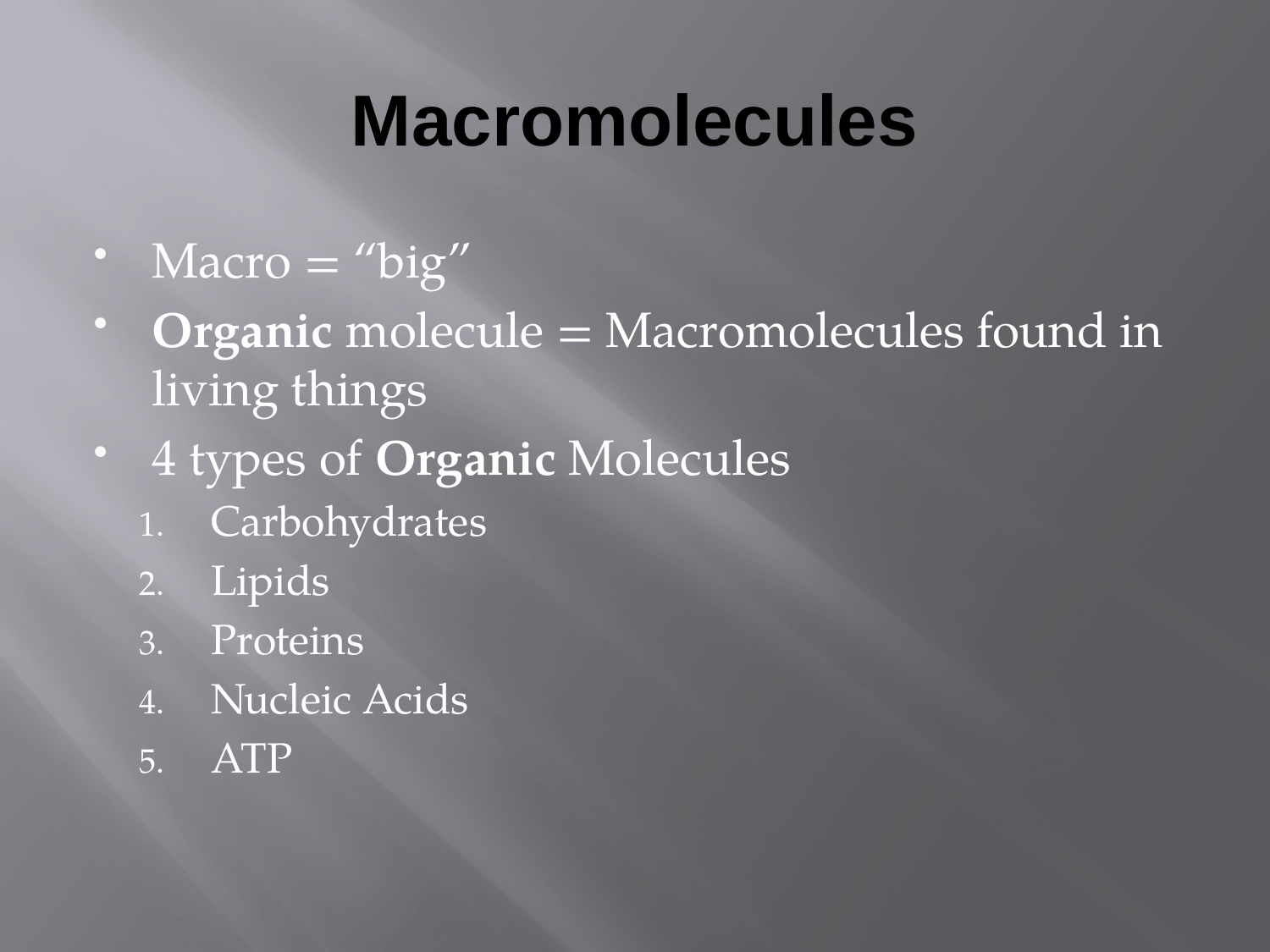

# Macromolecules
Macro = “big”
Organic molecule = Macromolecules found in living things
4 types of Organic Molecules
Carbohydrates
Lipids
Proteins
Nucleic Acids
ATP